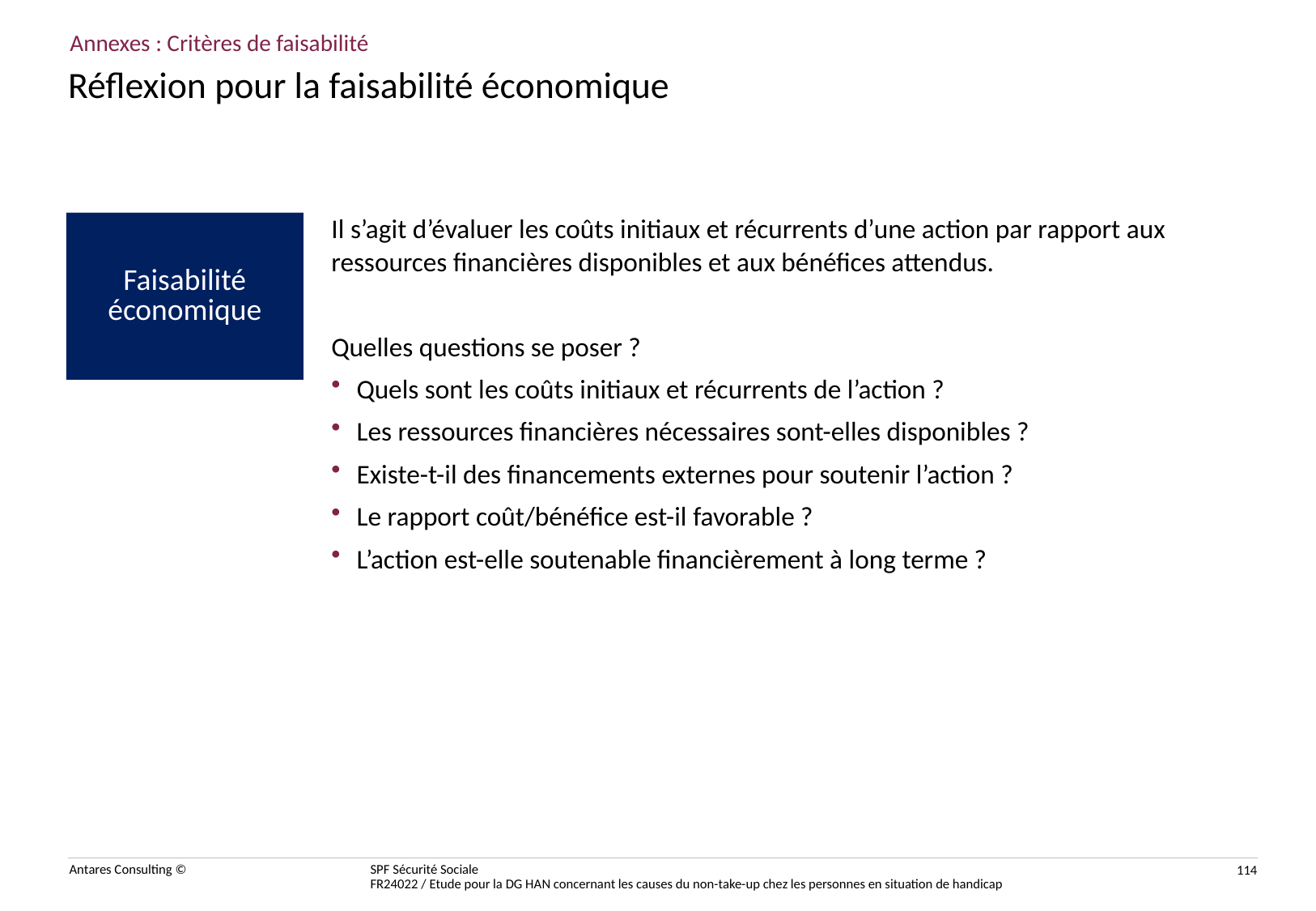

Annexes : Critères de faisabilité
# Réflexion pour la faisabilité économique
Il s’agit d’évaluer les coûts initiaux et récurrents d’une action par rapport aux ressources financières disponibles et aux bénéfices attendus.

Quelles questions se poser ?
Quels sont les coûts initiaux et récurrents de l’action ?
Les ressources financières nécessaires sont-elles disponibles ?
Existe-t-il des financements externes pour soutenir l’action ?
Le rapport coût/bénéfice est-il favorable ?
L’action est-elle soutenable financièrement à long terme ?
Faisabilité économique